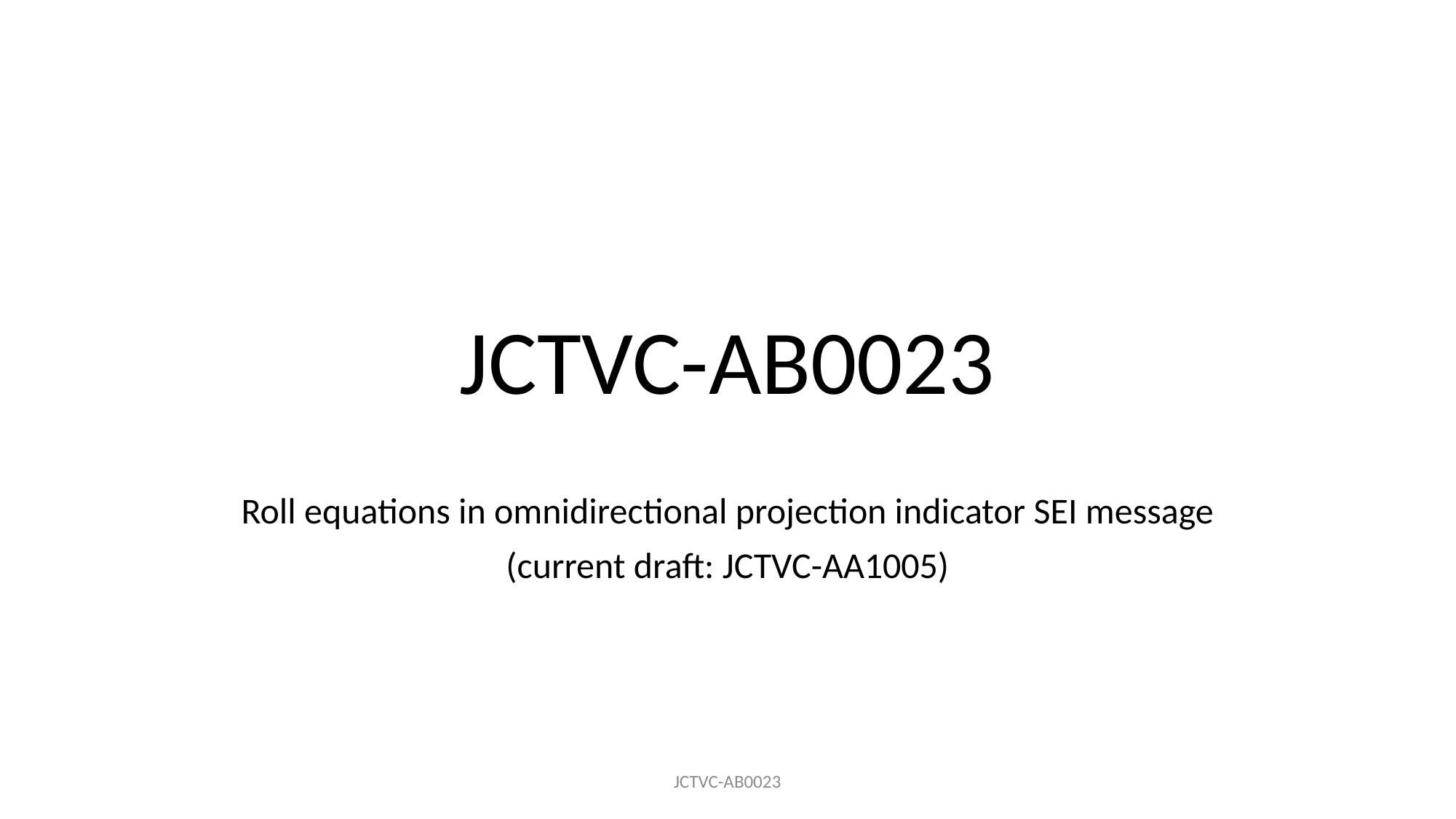

# JCTVC-AB0023
Roll equations in omnidirectional projection indicator SEI message
(current draft: JCTVC-AA1005)
JCTVC-AB0023